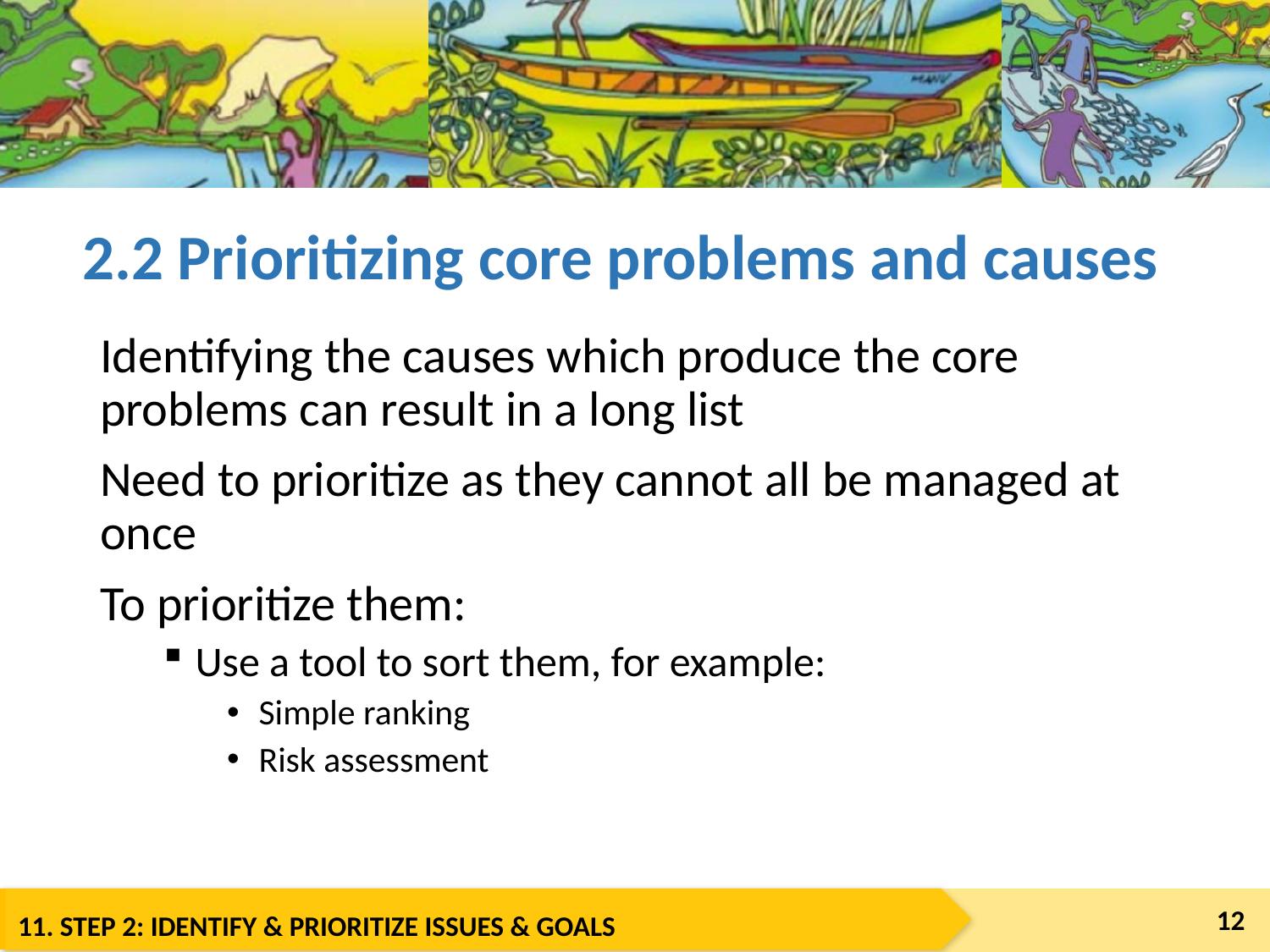

# 2.2 Prioritizing core problems and causes
Identifying the causes which produce the core problems can result in a long list
Need to prioritize as they cannot all be managed at once
To prioritize them:
Use a tool to sort them, for example:
Simple ranking
Risk assessment

12